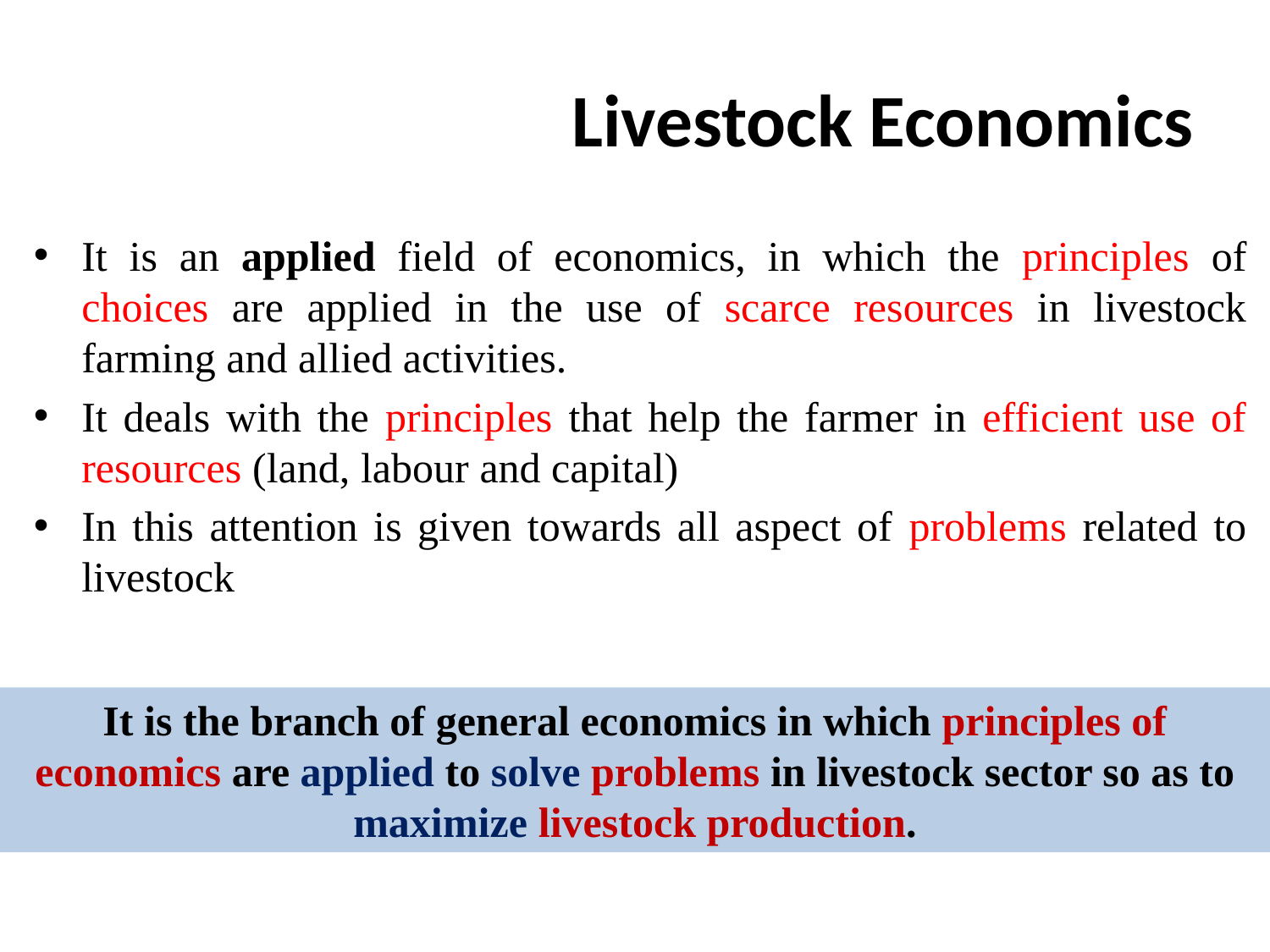

# Livestock Economics
It is an applied field of economics, in which the principles of choices are applied in the use of scarce resources in livestock farming and allied activities.
It deals with the principles that help the farmer in efficient use of resources (land, labour and capital)
In this attention is given towards all aspect of problems related to livestock

It is the branch of general economics in which principles of economics are applied to solve problems in livestock sector so as to maximize livestock production.